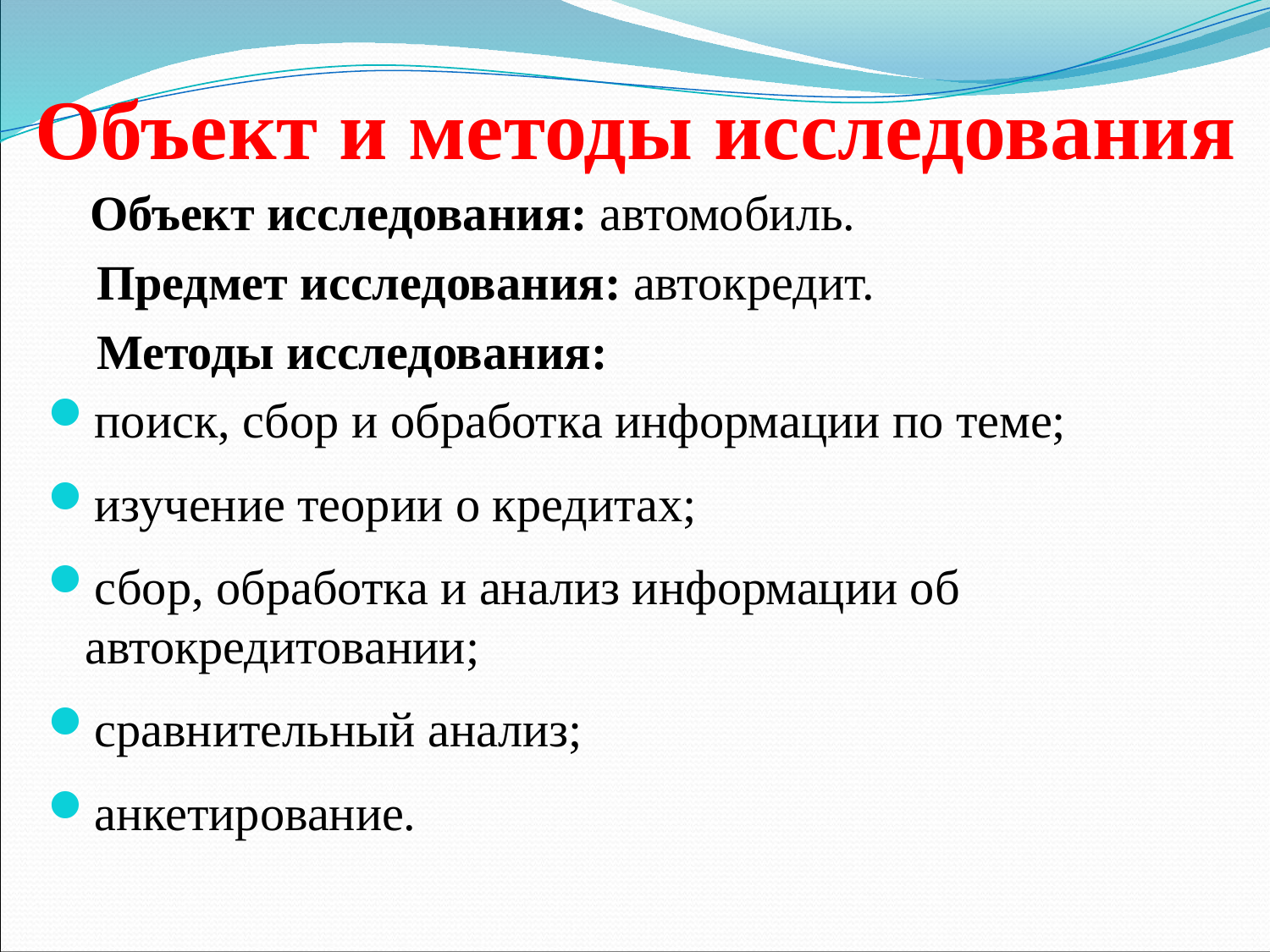

# Объект и методы исследования
    Объект исследования: автомобиль.
    Предмет исследования: автокредит.
    Методы исследования:
поиск, сбор и обработка информации по теме;
изучение теории о кредитах;
сбор, обработка и анализ информации об автокредитовании;
сравнительный анализ;
анкетирование.